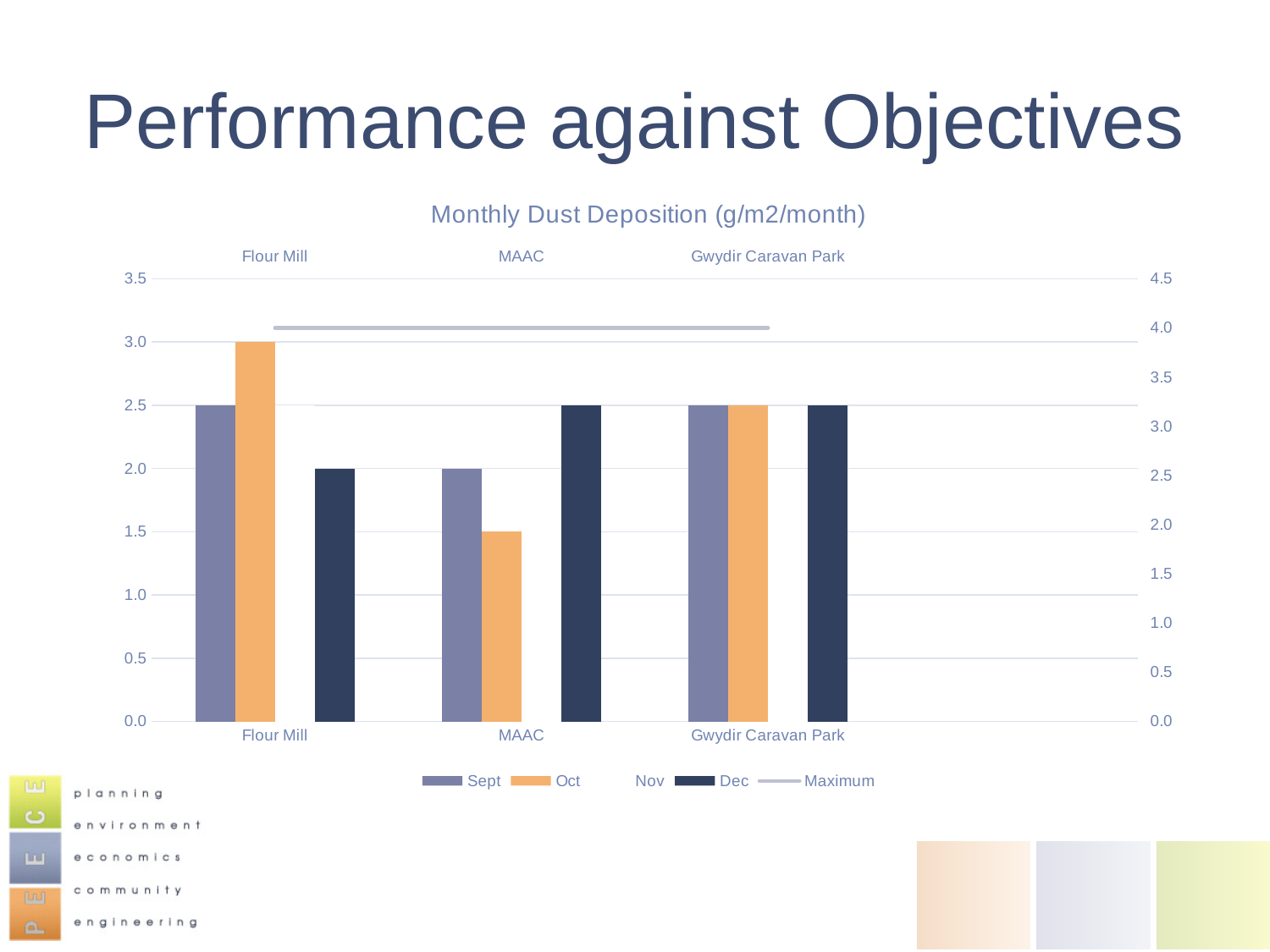

# Performance against Objectives

### Chart: Monthly Dust Deposition (g/m2/month)

| Category | Sept | Oct | Nov | Dec | Maximum |
|---|---|---|---|---|---|
| Flour Mill | 2.5 | 3.0 | 2.5 | 2.0 | 4.0 |
| MAAC | 2.0 | 1.5 | 1.5 | 2.5 | 4.0 |
| Gwydir Caravan Park | 2.5 | 2.5 | 1.5 | 2.5 | 4.0 |